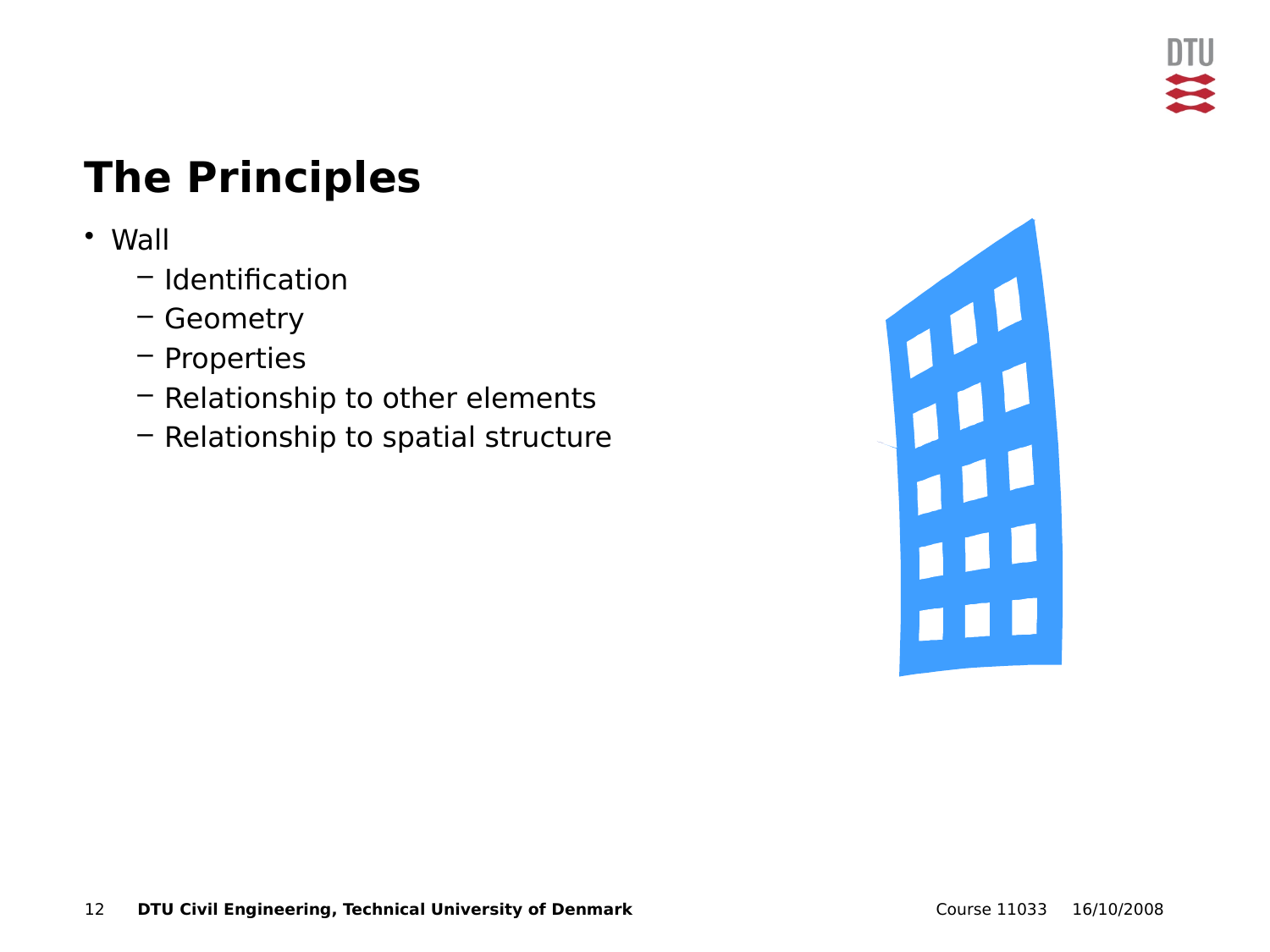

# The Principles

Wall
Identification
Geometry
Properties
Relationship to other elements
Relationship to spatial structure